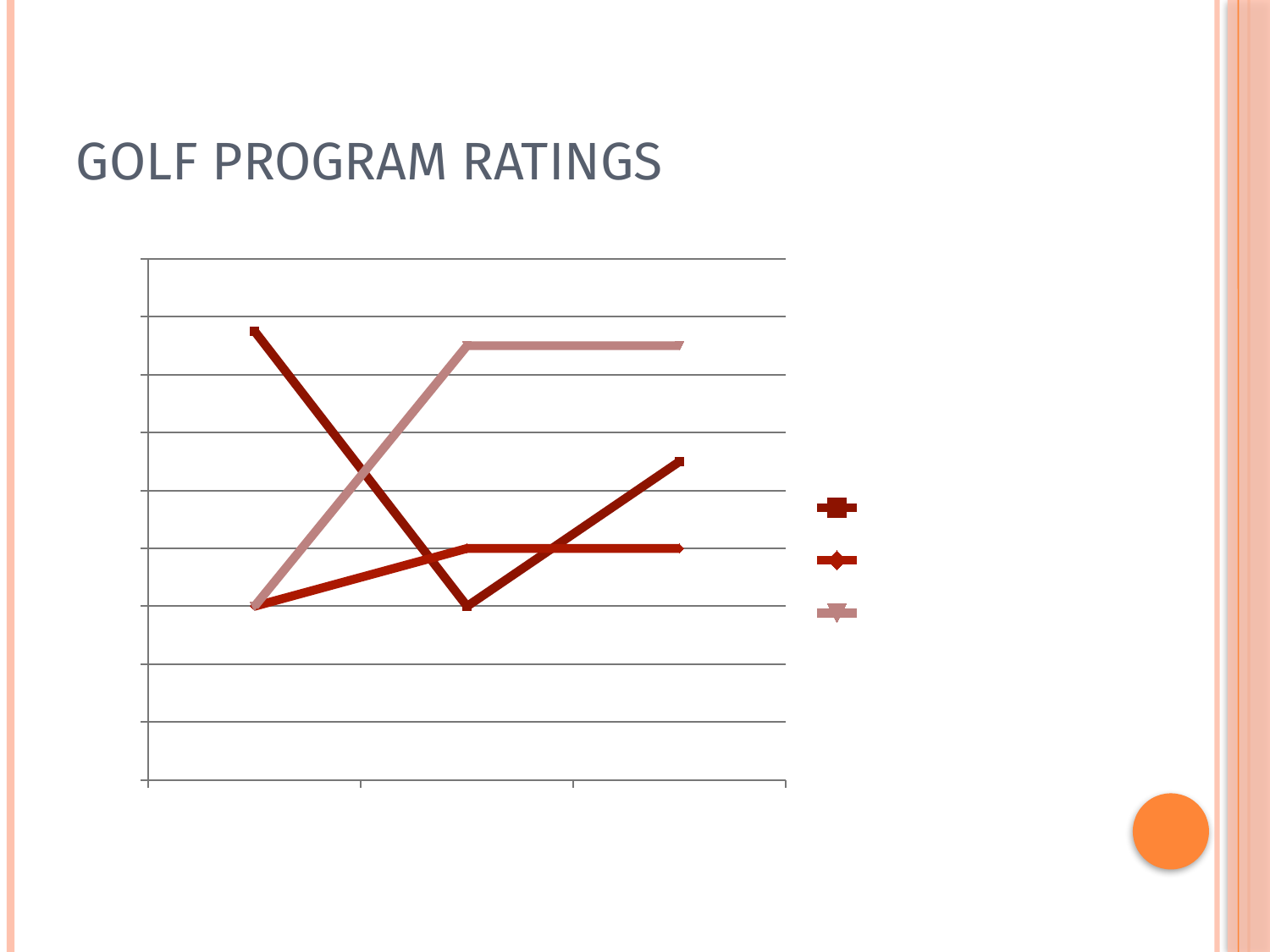

# Golf Program Ratings

### Chart

| Category | Golf Magazine | PGA | LPGA |
|---|---|---|---|
| Course Quality | 99.5 | 90.0 | 90.0 |
| Staff | 90.0 | 92.0 | 99.0 |
| Equipment | 95.0 | 92.0 | 99.0 |